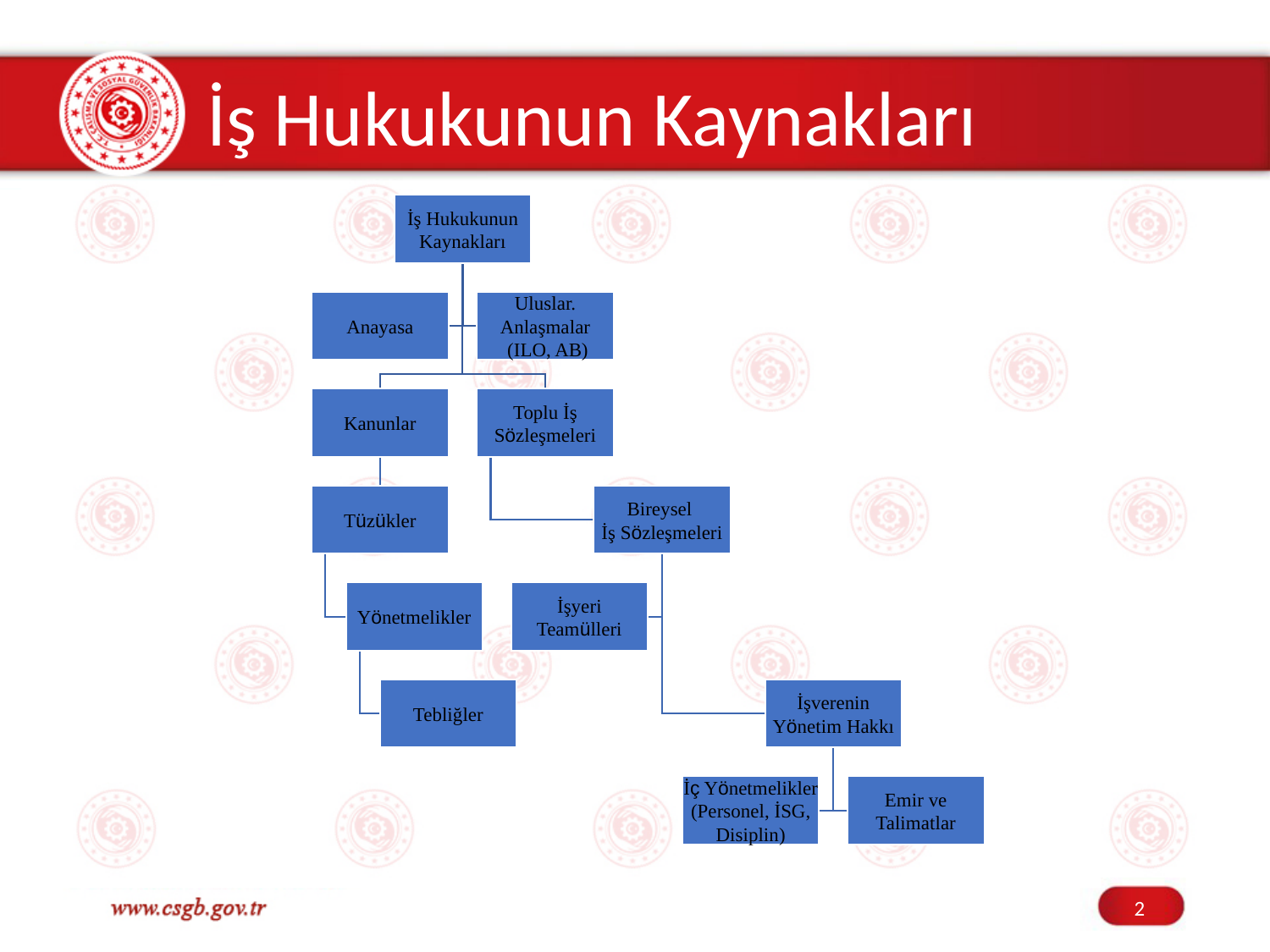

# İş Hukukunun Kaynakları
İş Hukukunun
Kaynakları
Kanunlar
Tüzükler
Yönetmelikler
Tebliğler
Toplu İş
Sözleşmeleri
Bireysel
İş Sözleşmeleri
İşverenin
Yönetim Hakkı
İç Yönetmelikler
(Personel, İSG, Disiplin)
Emir ve Talimatlar
İşyeri
Teamülleri
Anayasa
Uluslar. Anlaşmalar
 (ILO, AB)
                                         2